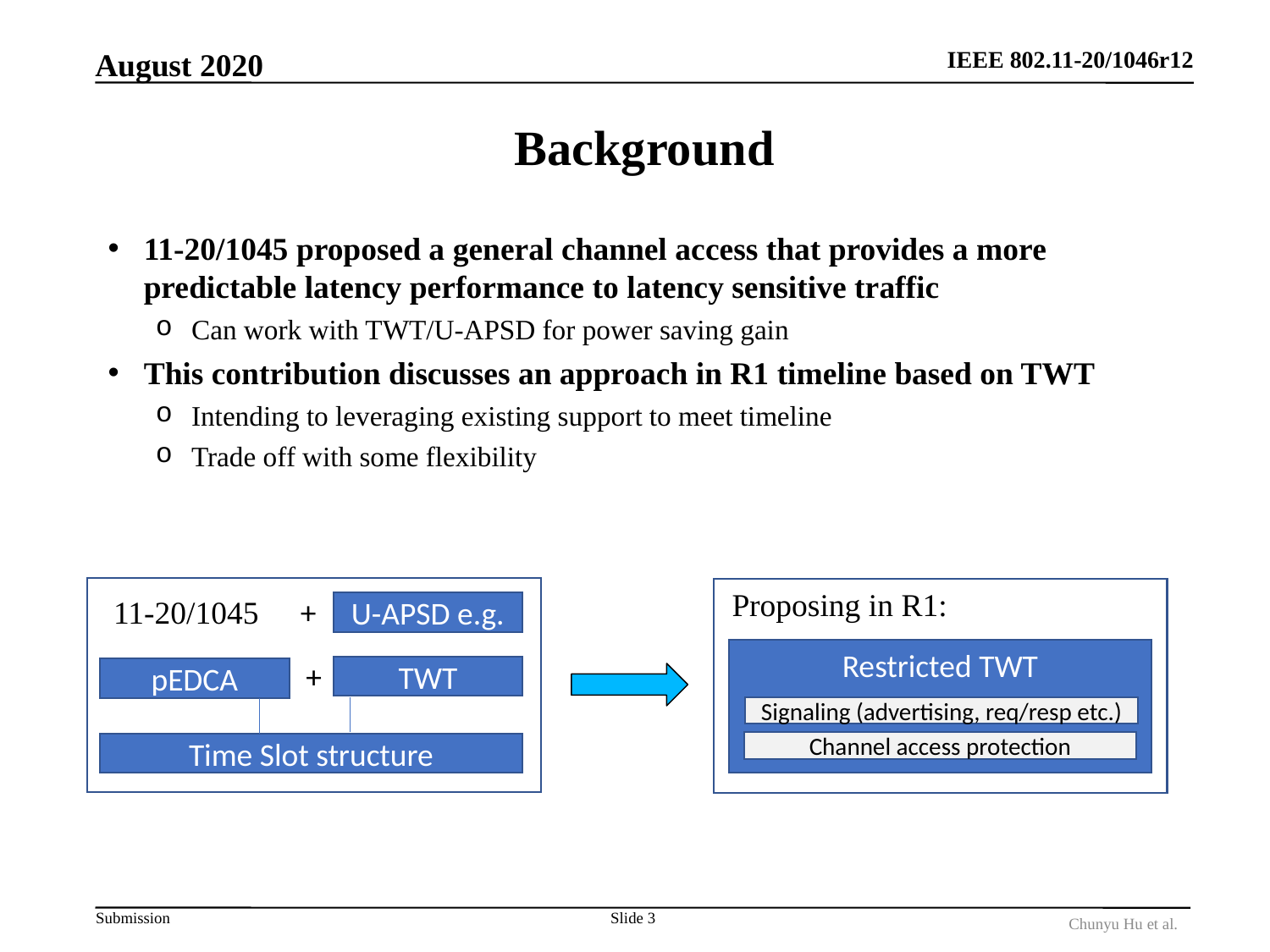

August 2020
# Background
11-20/1045 proposed a general channel access that provides a more predictable latency performance to latency sensitive traffic
Can work with TWT/U-APSD for power saving gain
This contribution discusses an approach in R1 timeline based on TWT
Intending to leveraging existing support to meet timeline
Trade off with some flexibility

11-20/1045
+
U-APSD e.g.
+
TWT
pEDCA
Time Slot structure
Proposing in R1:

Restricted TWT
Signaling (advertising, req/resp etc.)
Channel access protection

Slide 3
Chunyu Hu et al.